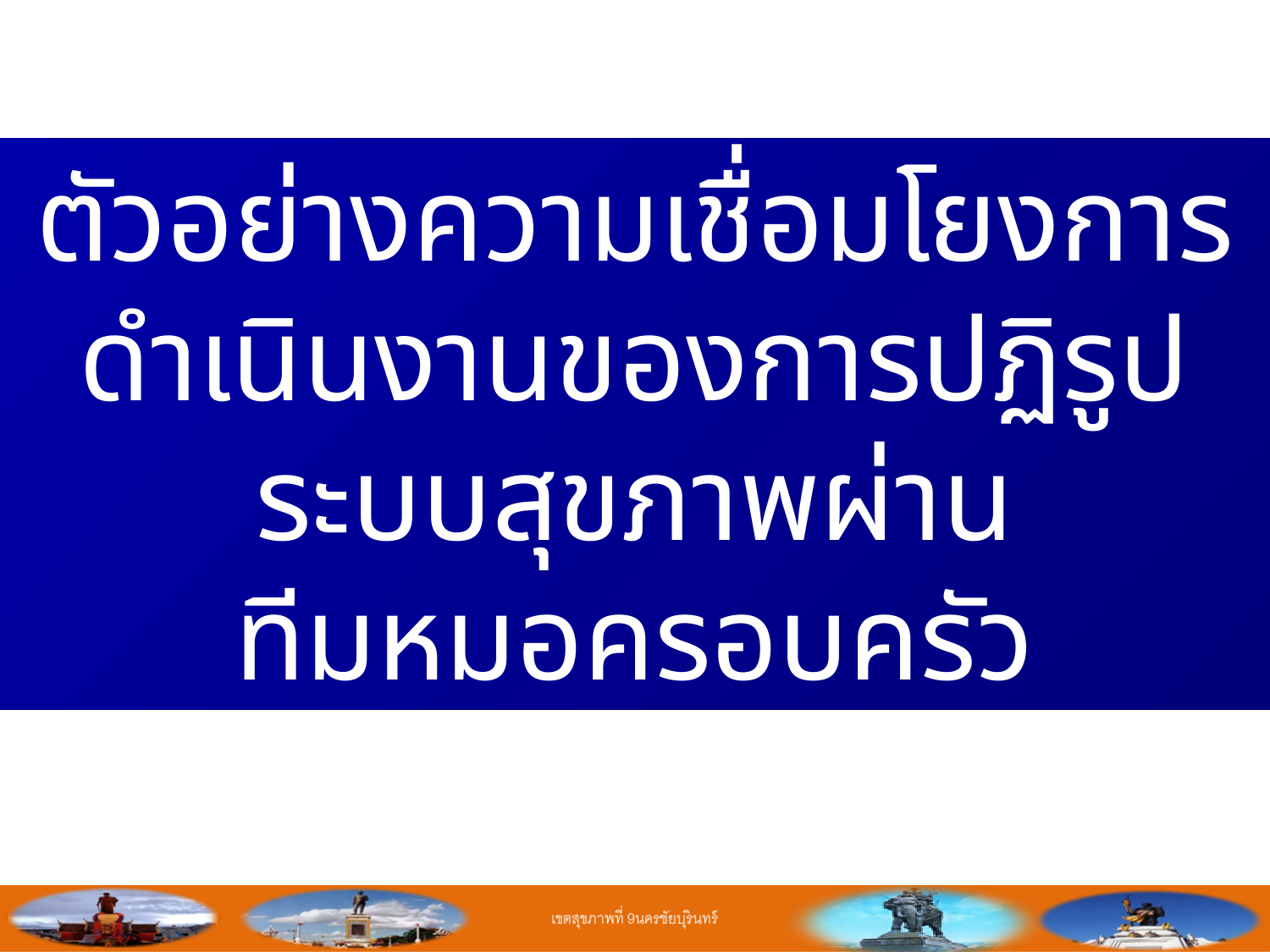

ตัวอย่างความเชื่อมโยงการดำเนินงานของการปฏิรูประบบสุขภาพผ่าน
ทีมหมอครอบครัว